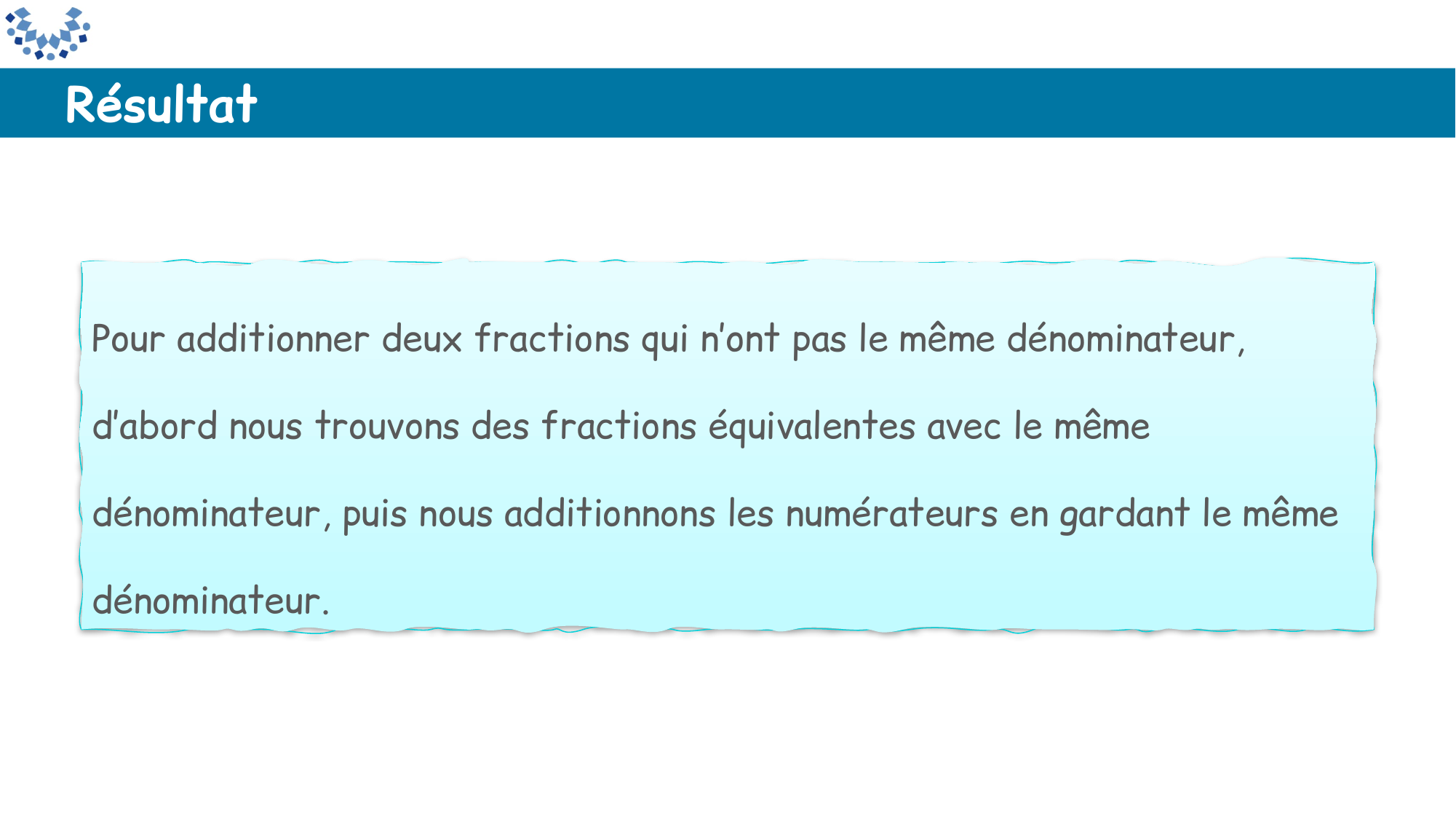

Résultat
Résultat
Résultat
Pour additionner deux fractions qui n’ont pas le même dénominateur, d’abord nous trouvons des fractions équivalentes avec le même dénominateur, puis nous additionnons les numérateurs en gardant le même dénominateur.